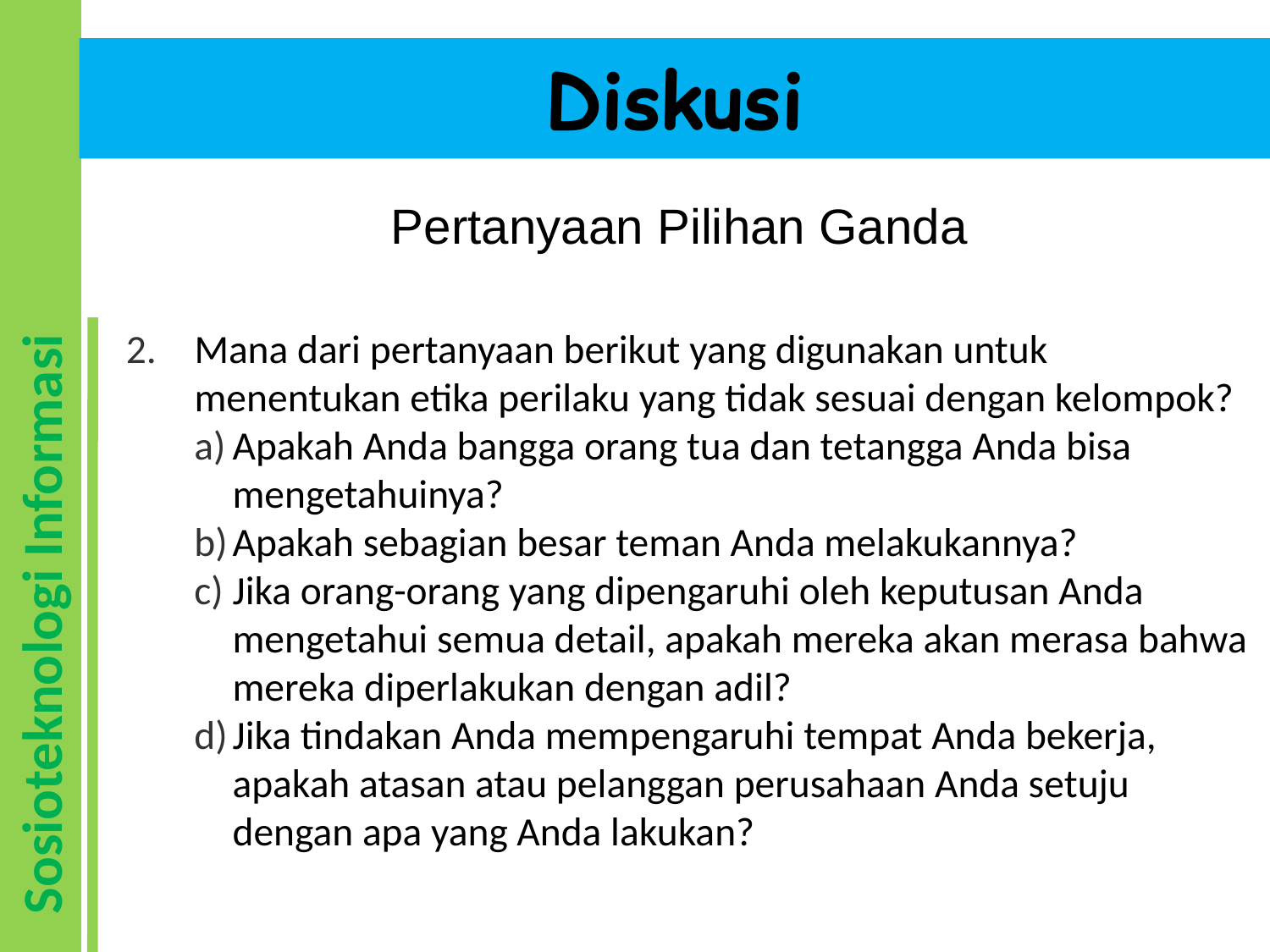

# Diskusi
Pertanyaan Pilihan Ganda
Mana dari pertanyaan berikut yang digunakan untuk menentukan etika perilaku yang tidak sesuai dengan kelompok?
Apakah Anda bangga orang tua dan tetangga Anda bisa mengetahuinya?
Apakah sebagian besar teman Anda melakukannya?
Jika orang-orang yang dipengaruhi oleh keputusan Anda mengetahui semua detail, apakah mereka akan merasa bahwa mereka diperlakukan dengan adil?
Jika tindakan Anda mempengaruhi tempat Anda bekerja, apakah atasan atau pelanggan perusahaan Anda setuju dengan apa yang Anda lakukan?